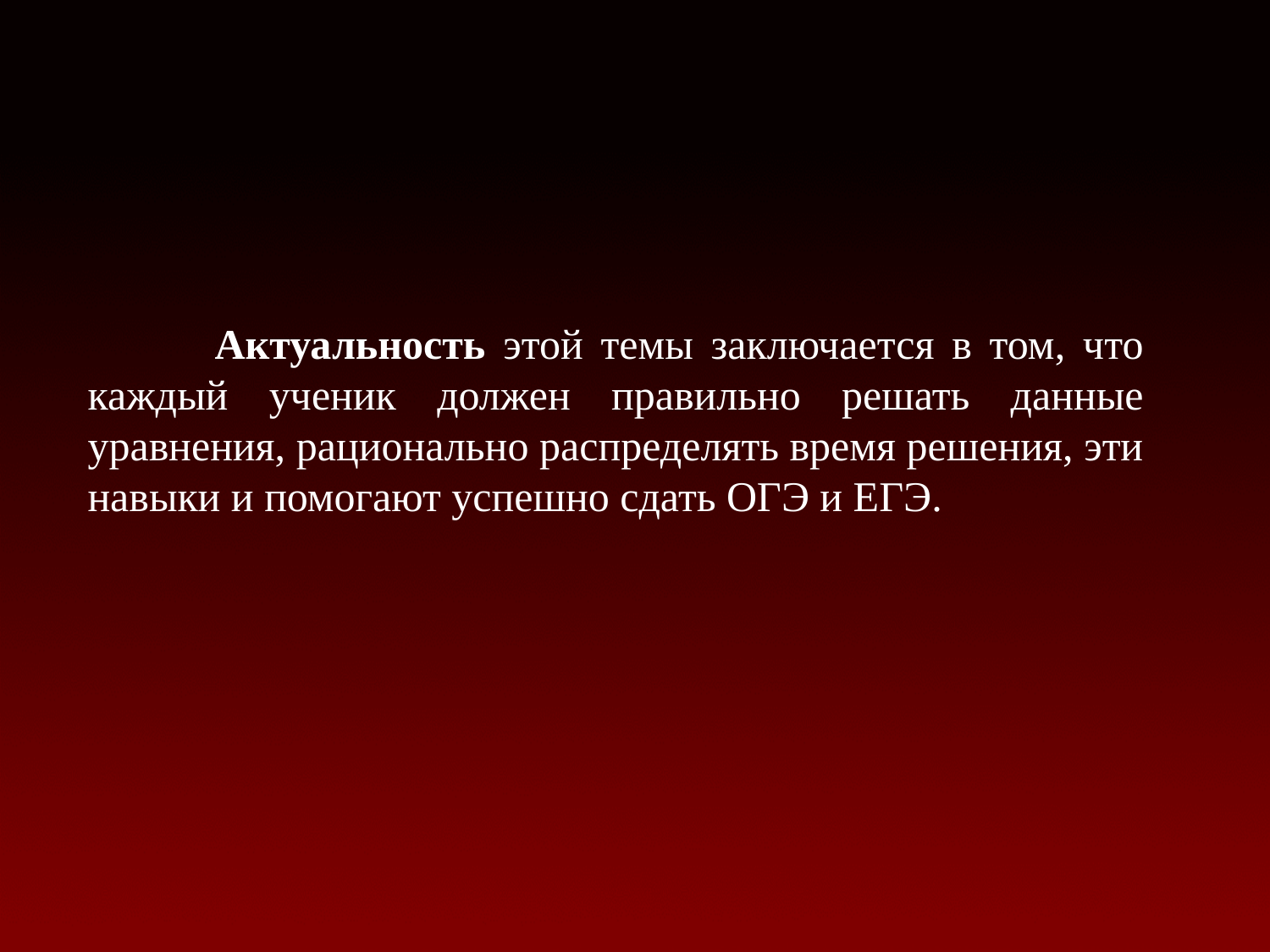

Актуальность этой темы заключается в том, что каждый ученик должен правильно решать данные уравнения, рационально распределять время решения, эти навыки и помогают успешно сдать ОГЭ и ЕГЭ.